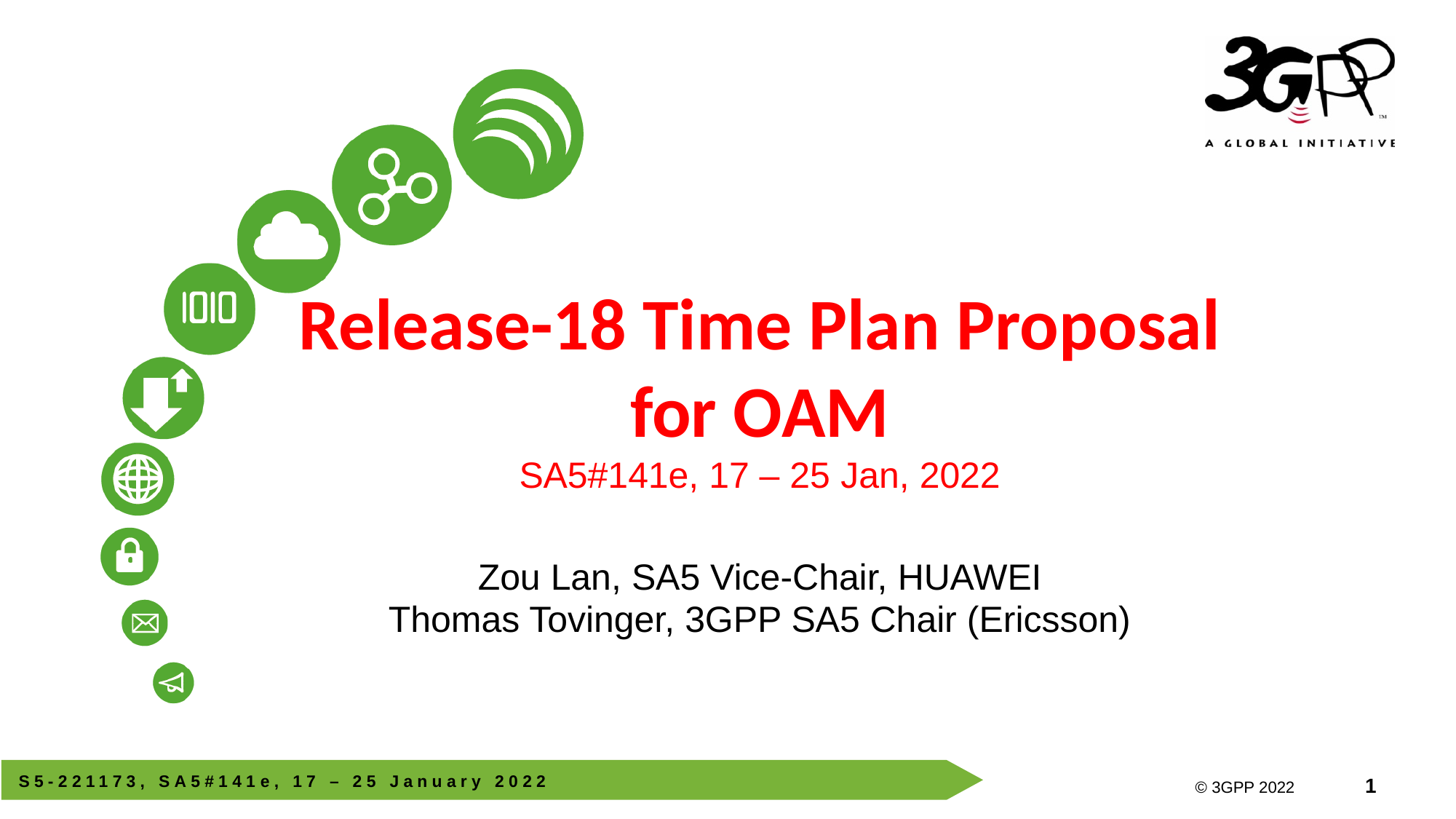

# Release-18 Time Plan Proposal for OAM SA5#141e, 17 – 25 Jan, 2022
Zou Lan, SA5 Vice-Chair, HUAWEI
Thomas Tovinger, 3GPP SA5 Chair (Ericsson)